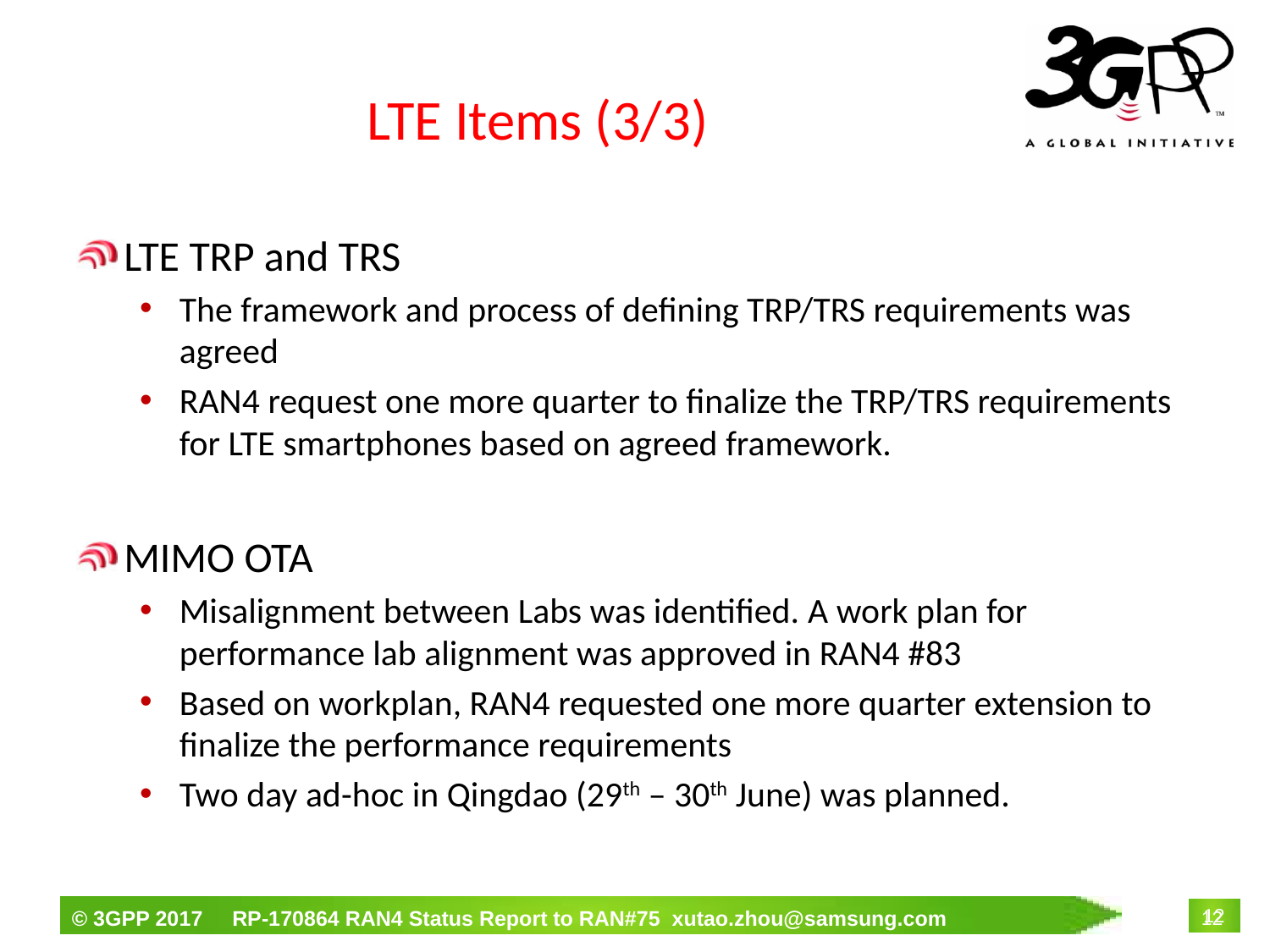

# LTE Items (3/3)
LTE TRP and TRS
The framework and process of defining TRP/TRS requirements was agreed
RAN4 request one more quarter to finalize the TRP/TRS requirements for LTE smartphones based on agreed framework.

MIMO OTA
Misalignment between Labs was identified. A work plan for performance lab alignment was approved in RAN4 #83
Based on workplan, RAN4 requested one more quarter extension to finalize the performance requirements
Two day ad-hoc in Qingdao (29th – 30th June) was planned.

12